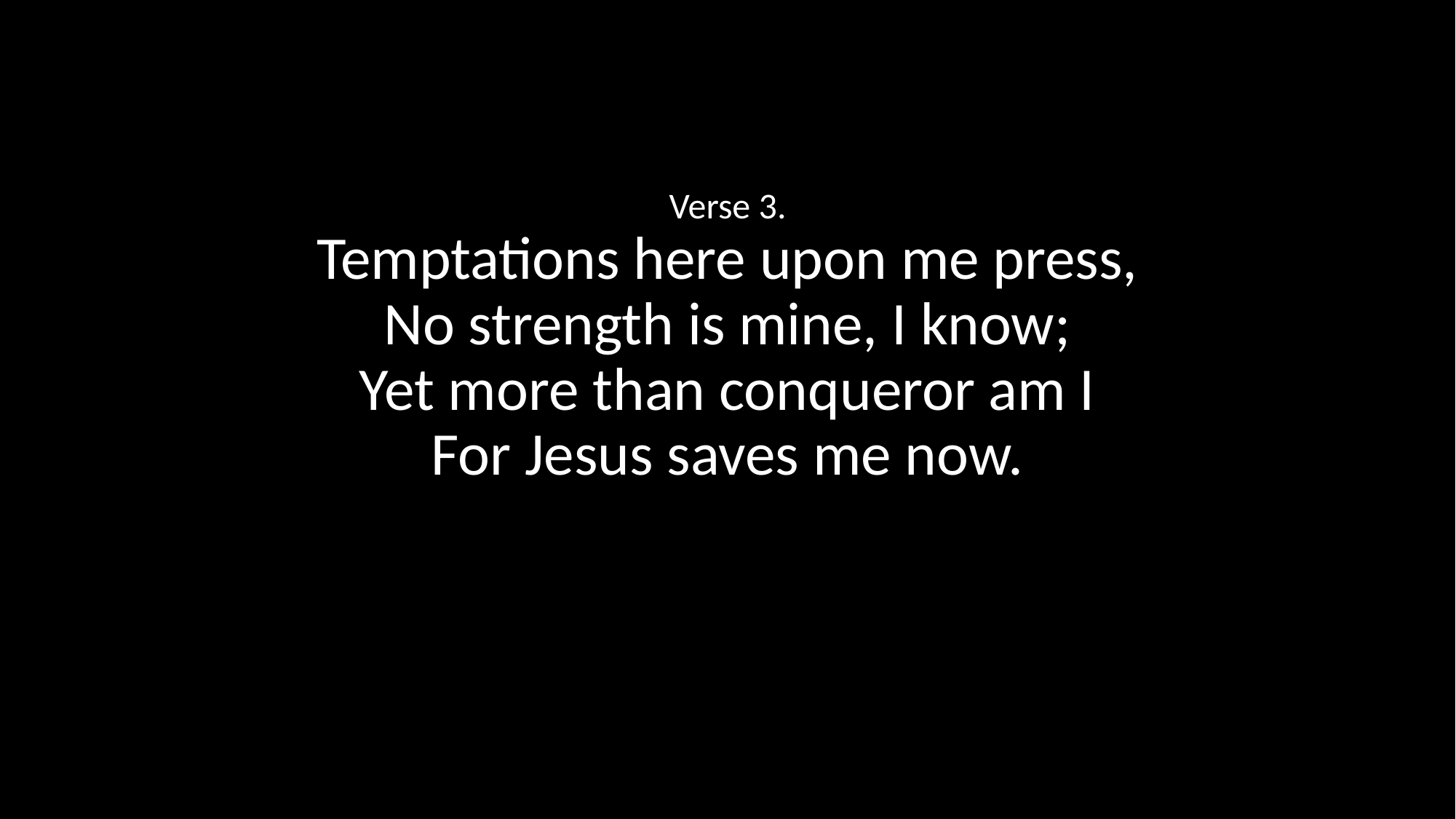

Verse 3.
Temptations here upon me press,
No strength is mine, I know;
Yet more than conqueror am I
For Jesus saves me now.